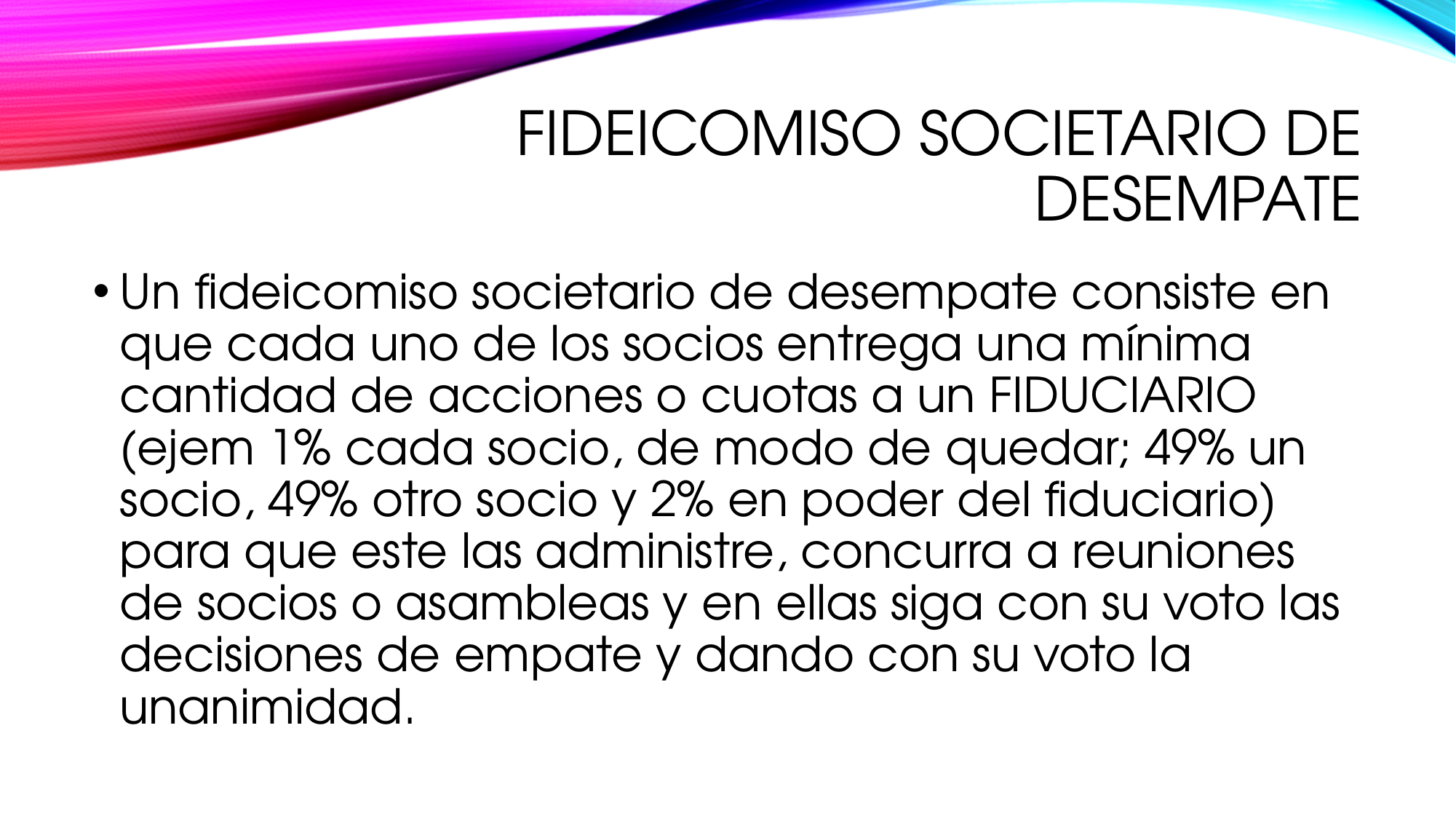

# FIDEICOMISO SOCIETARIO DE DESEMPATE
Un fideicomiso societario de desempate consiste en que cada uno de los socios entrega una mínima cantidad de acciones o cuotas a un FIDUCIARIO (ejem 1% cada socio, de modo de quedar; 49% un socio, 49% otro socio y 2% en poder del fiduciario) para que este las administre, concurra a reuniones de socios o asambleas y en ellas siga con su voto las decisiones de empate y dando con su voto la unanimidad.